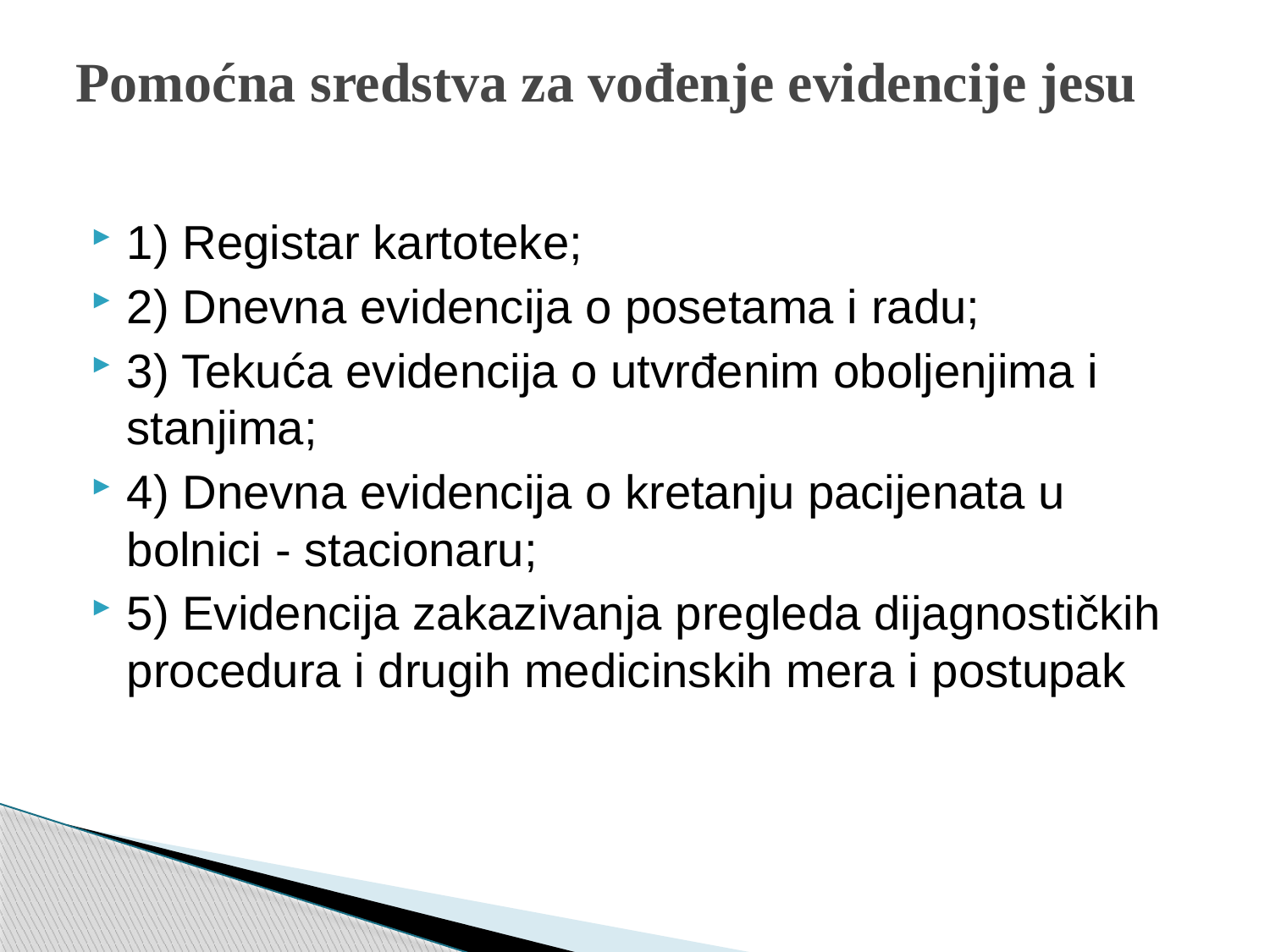

# Pomoćna sredstva za vođenje evidencije jesu
1) Registar kartoteke;
2) Dnevna evidencija o posetama i radu;
3) Tekuća evidencija o utvrđenim oboljenjima i stanjima;
4) Dnevna evidencija o kretanju pacijenata u bolnici - stacionaru;
5) Evidencija zakazivanja pregleda dijagnostičkih procedura i drugih medicinskih mera i postupak